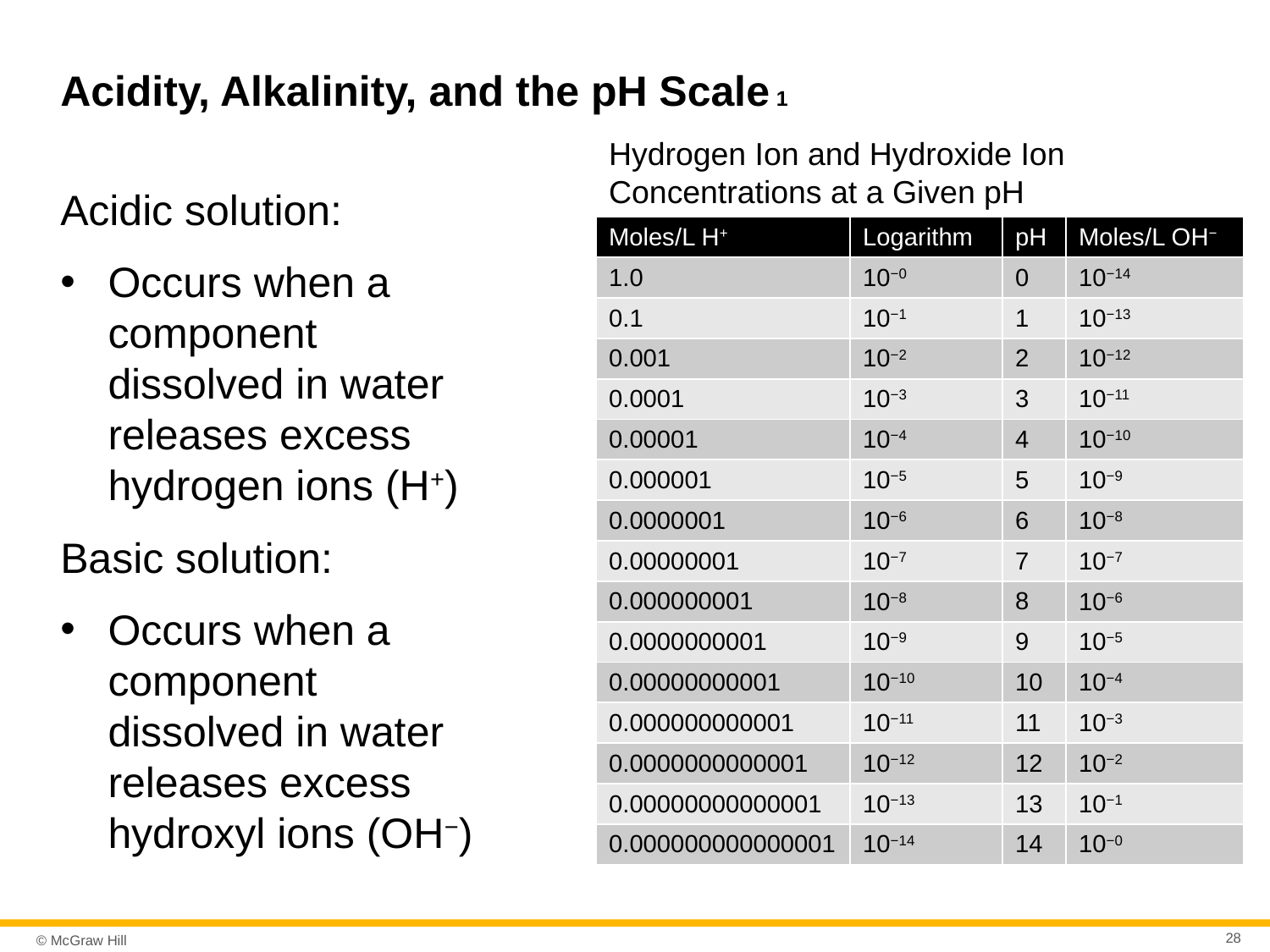

# Acidity, Alkalinity, and the pH Scale 1
Hydrogen Ion and Hydroxide Ion Concentrations at a Given pH
Acidic solution:
Occurs when a component dissolved in water releases excess hydrogen ions (H+)
Basic solution:
Occurs when a component dissolved in water releases excess hydroxyl ions (OH−)
| Moles/L H+ | Logarithm | pH | Moles/L OH− |
| --- | --- | --- | --- |
| 1.0 | 10−0 | 0 | 10−14 |
| 0.1 | 10−1 | 1 | 10−13 |
| 0.001 | 10−2 | 2 | 10−12 |
| 0.0001 | 10−3 | 3 | 10−11 |
| 0.00001 | 10−4 | 4 | 10−10 |
| 0.000001 | 10−5 | 5 | 10−9 |
| 0.0000001 | 10−6 | 6 | 10−8 |
| 0.00000001 | 10−7 | 7 | 10−7 |
| 0.000000001 | 10−8 | 8 | 10−6 |
| 0.0000000001 | 10−9 | 9 | 10−5 |
| 0.00000000001 | 10−10 | 10 | 10−4 |
| 0.000000000001 | 10−11 | 11 | 10−3 |
| 0.0000000000001 | 10−12 | 12 | 10−2 |
| 0.00000000000001 | 10−13 | 13 | 10−1 |
| 0.000000000000001 | 10−14 | 14 | 10−0 |